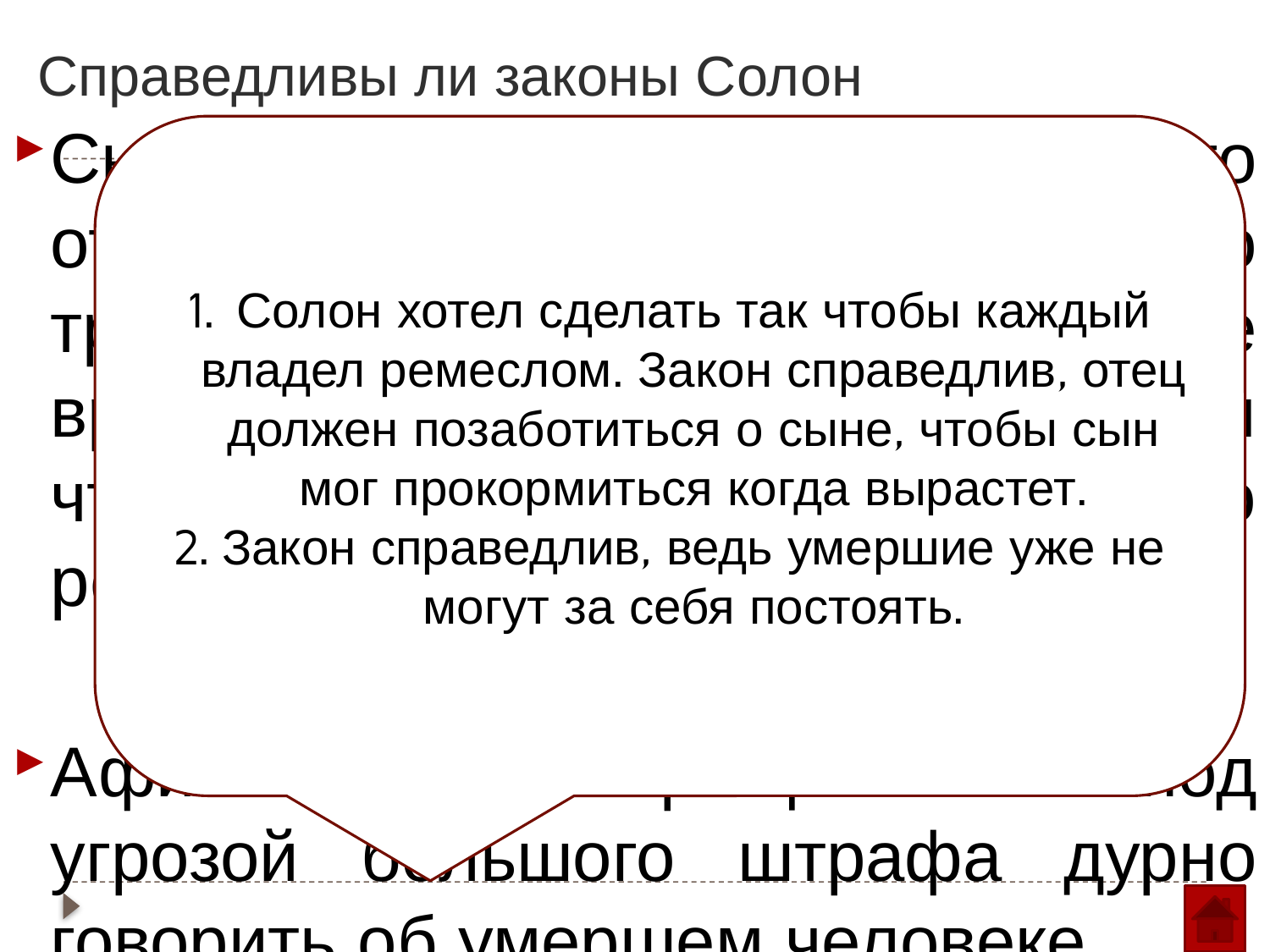

# Справедливы ли законы Солон
Сын не обязан содержать старого отца, потерявшего трудоспособность, если в свое время отец не позаботился о  том чтобы сын научился какому-либо ремеслу.

Афинянам запрещалось под угрозой большого штрафа дурно говорить об умершем человеке
Солон хотел сделать так чтобы каждый владел ремеслом. Закон справедлив, отец должен позаботиться о сыне, чтобы сын мог прокормиться когда вырастет.
Закон справедлив, ведь умершие уже не могут за себя постоять.